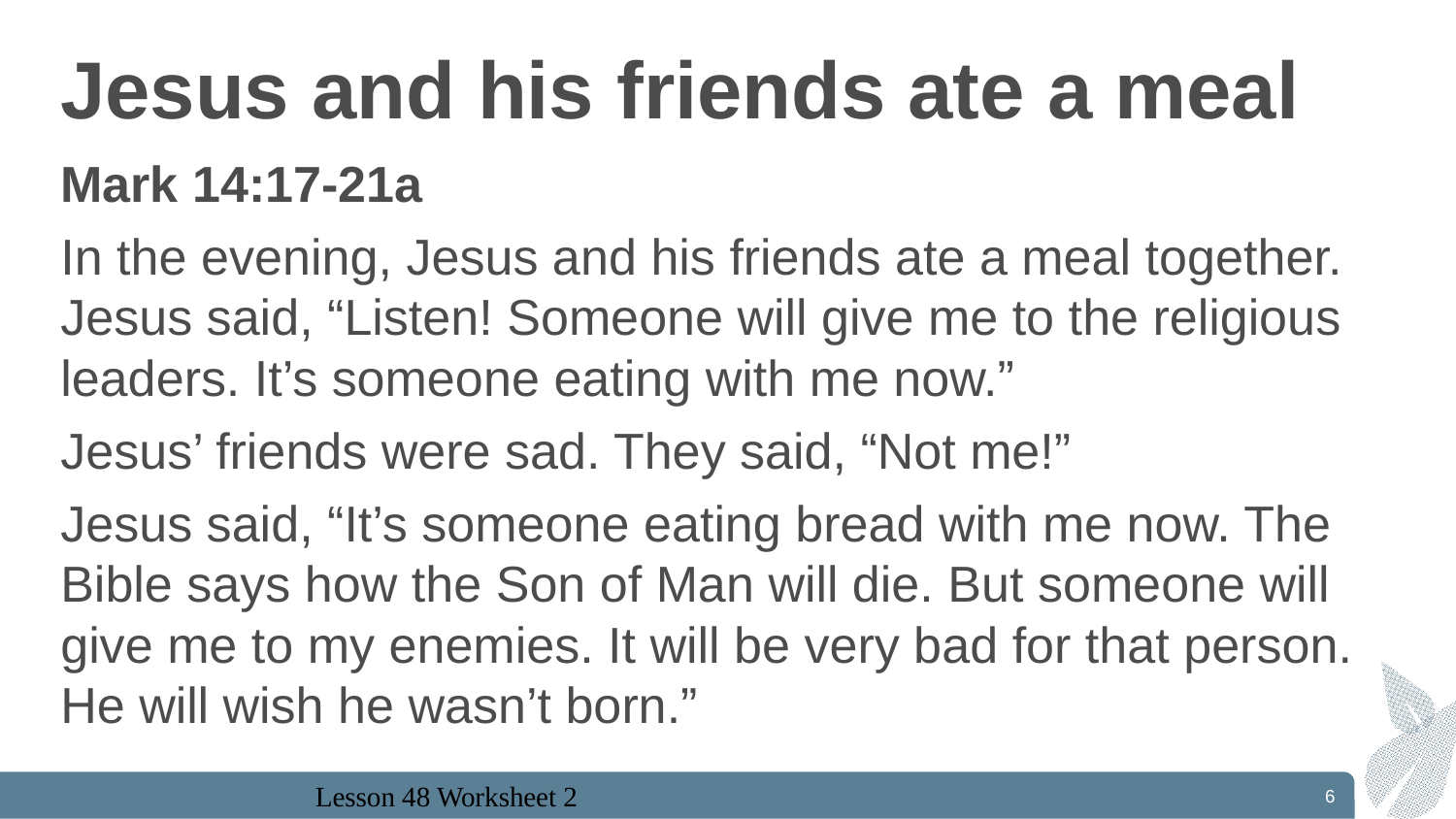

# Jesus and his friends ate a meal
Mark 14:17-21a
In the evening, Jesus and his friends ate a meal together. Jesus said, “Listen! Someone will give me to the religious leaders. It’s someone eating with me now.”
Jesus’ friends were sad. They said, “Not me!”
Jesus said, “It’s someone eating bread with me now. The Bible says how the Son of Man will die. But someone will give me to my enemies. It will be very bad for that person. He will wish he wasn’t born.”
6
Lesson 48 Worksheet 2